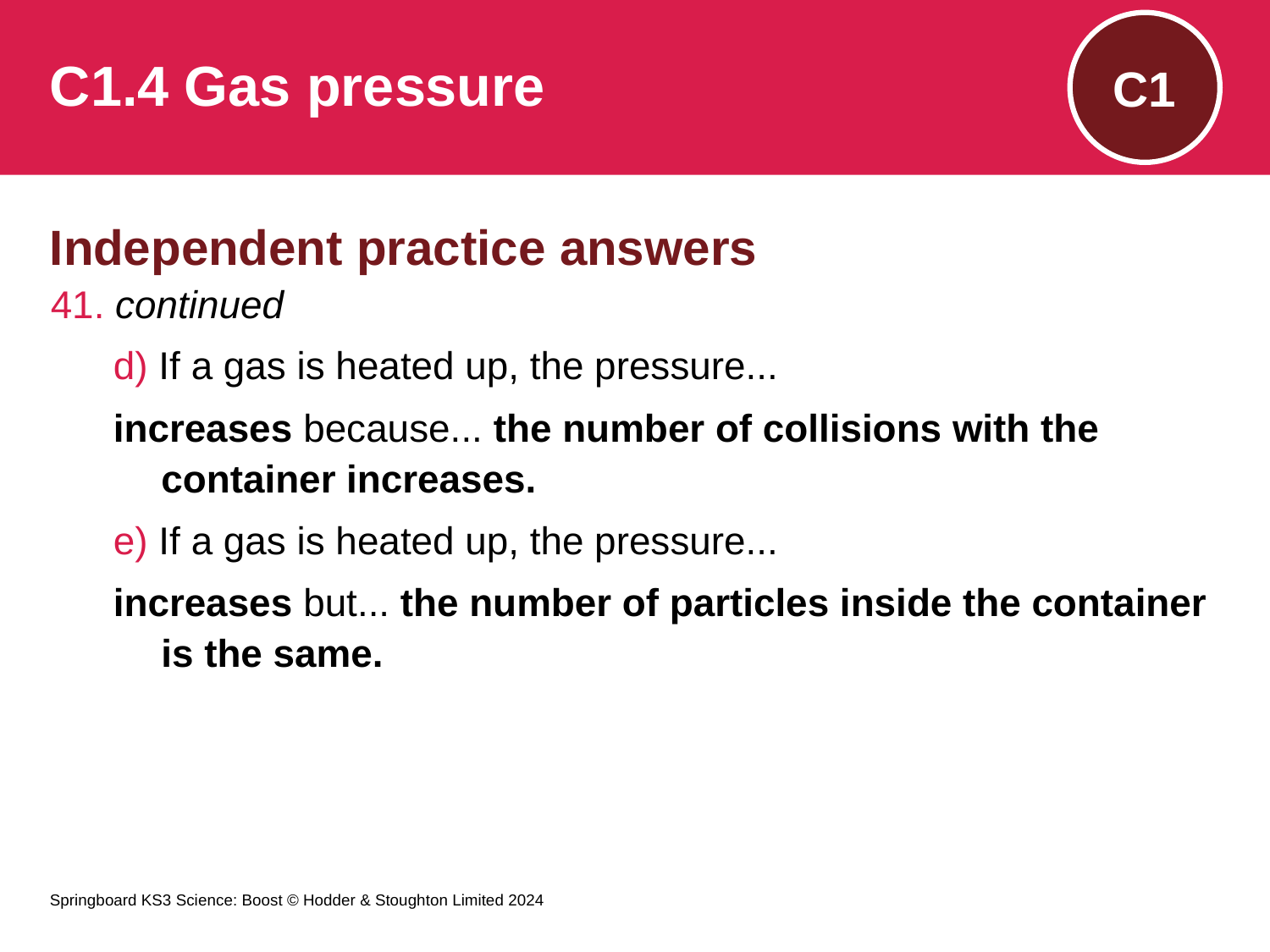

# C1.4 Gas pressure
C1
Independent practice answers
41. continued
d) If a gas is heated up, the pressure...
increases because... the number of collisions with the container increases.
e) If a gas is heated up, the pressure...
increases but... the number of particles inside the container is the same.

Springboard KS3 Science: Boost © Hodder & Stoughton Limited 2024